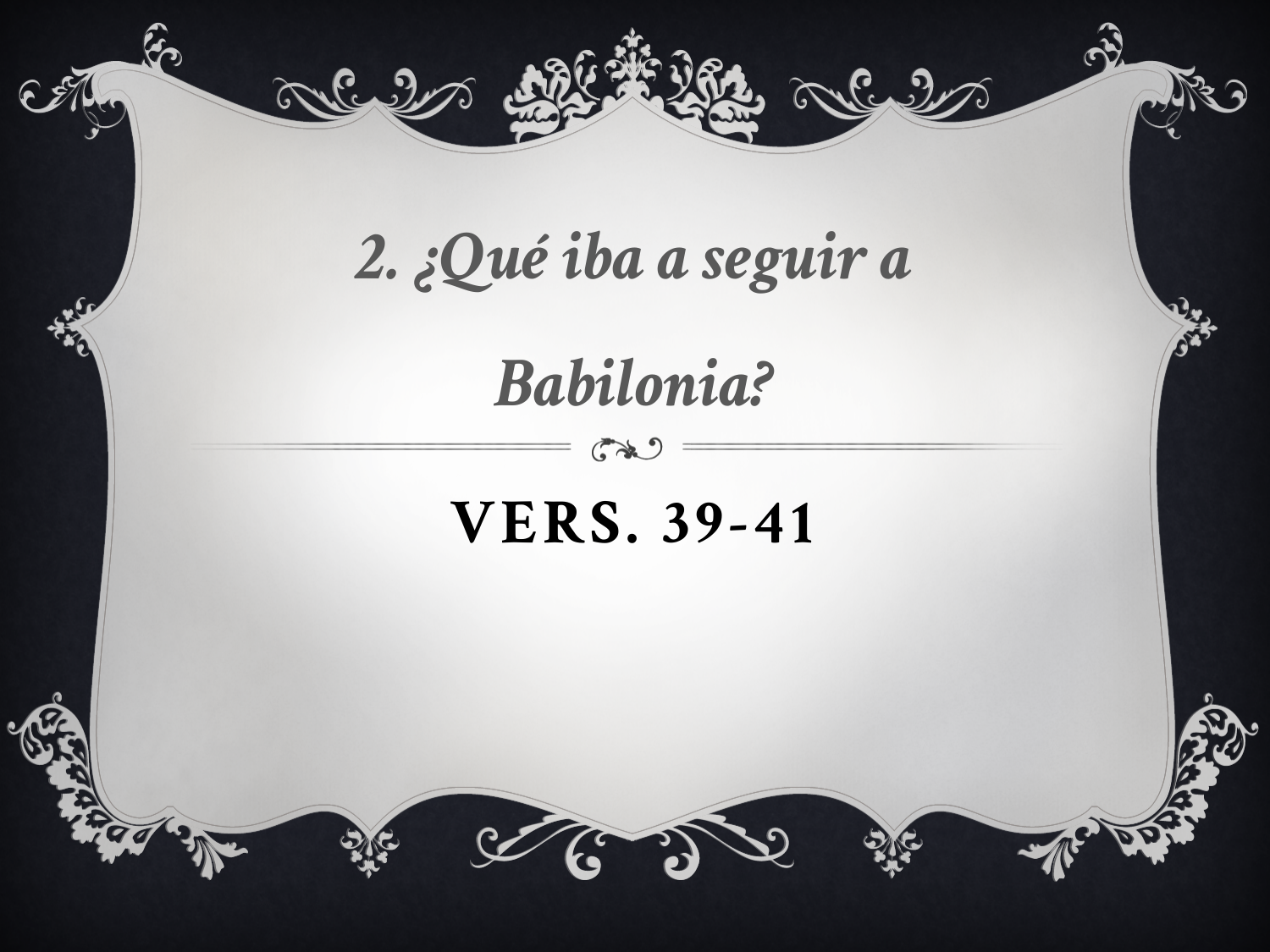

2. ¿Qué iba a seguir a Babilonia?
# Vers. 39-41